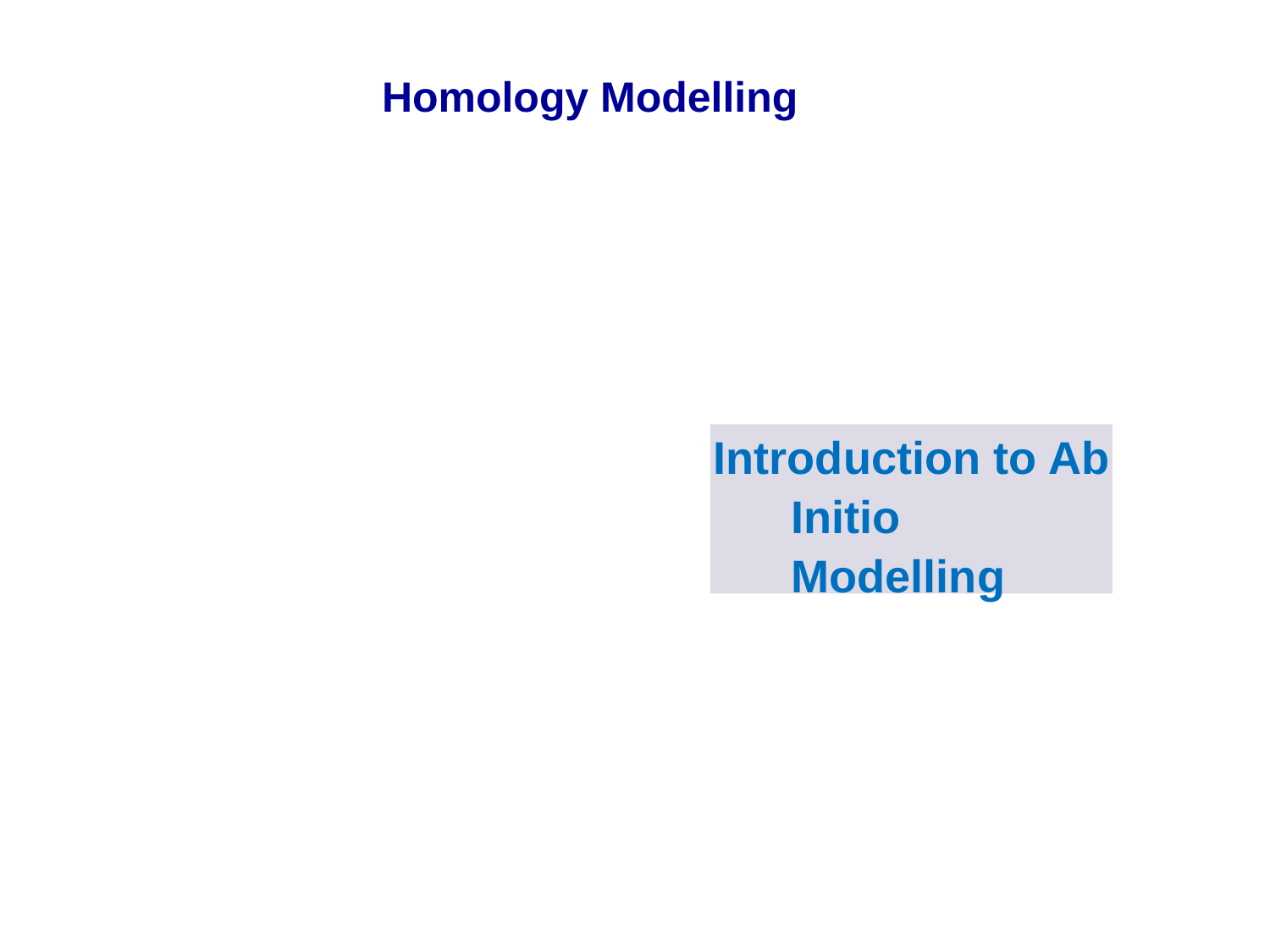

Homology Modelling
Introduction to Ab Initio Modelling